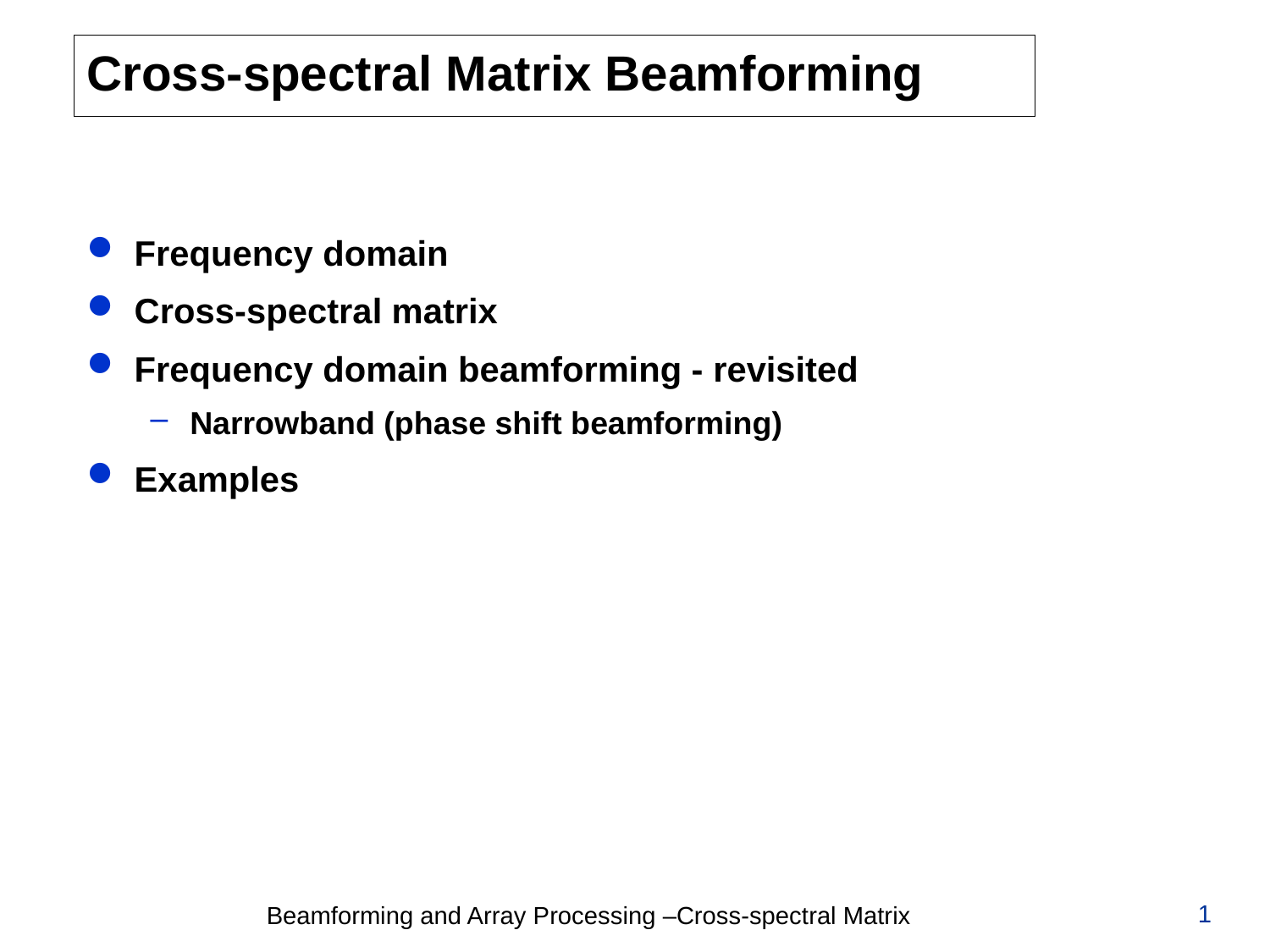

# Cross-spectral Matrix Beamforming
Frequency domain
Cross-spectral matrix
Frequency domain beamforming - revisited
Narrowband (phase shift beamforming)
Examples

1